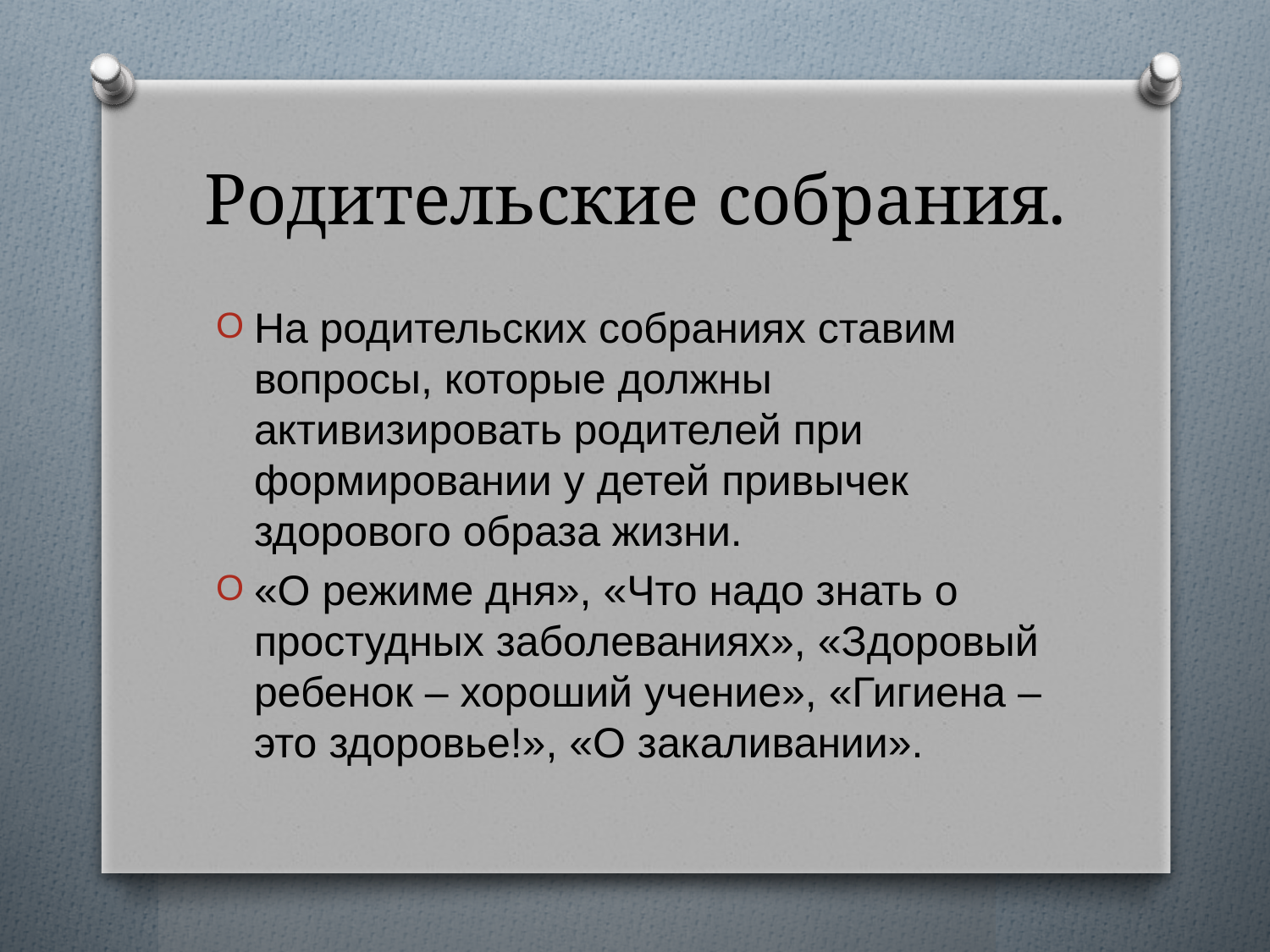

# Родительские собрания.
На родительских собраниях ставим вопросы, которые должны активизировать родителей при формировании у детей привычек здорового образа жизни.
«О режиме дня», «Что надо знать о простудных заболеваниях», «Здоровый ребенок – хороший учение», «Гигиена – это здоровье!», «О закаливании».